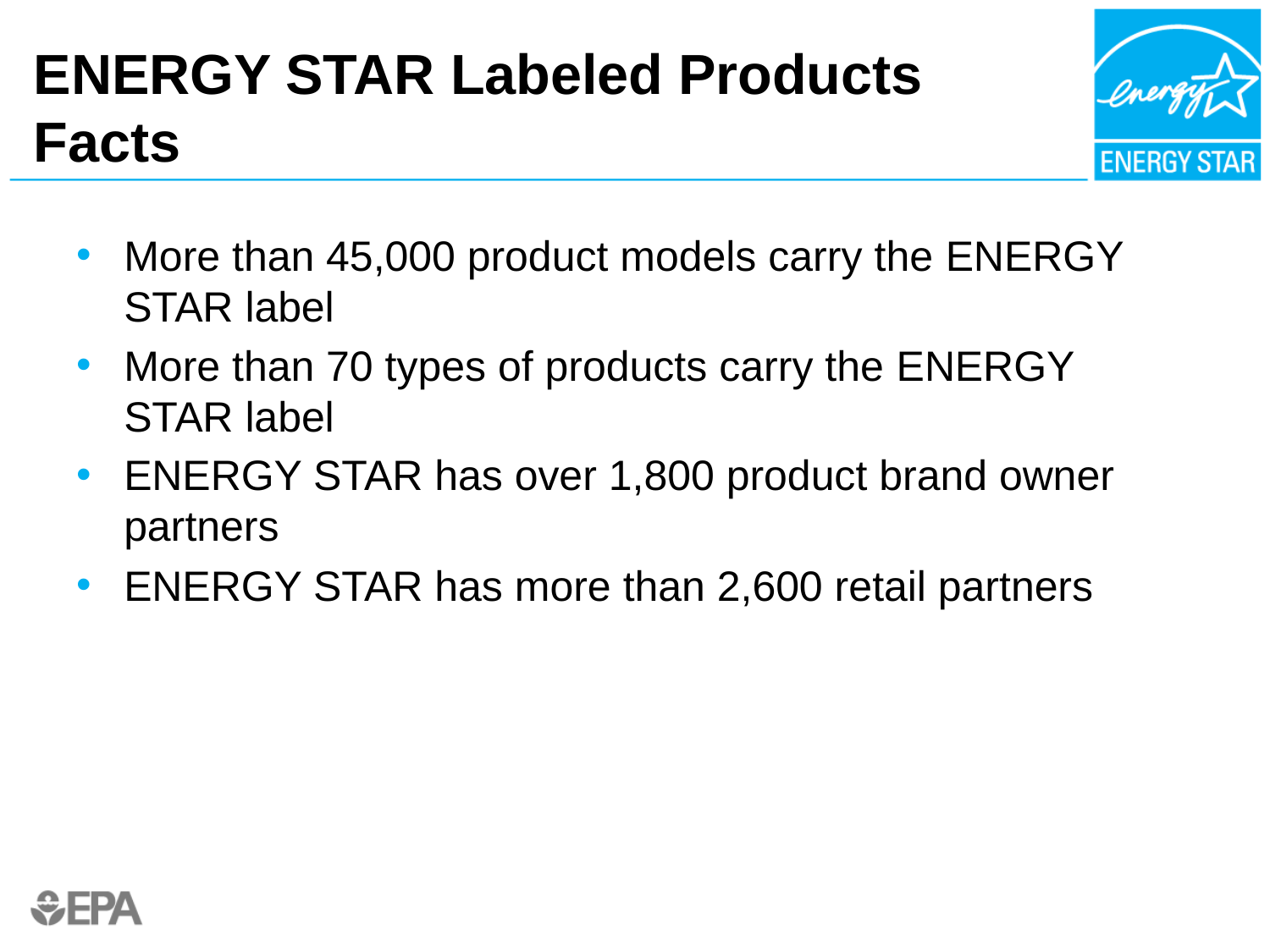

# ENERGY STAR Labeled Products Facts
More than 45,000 product models carry the ENERGY STAR label
More than 70 types of products carry the ENERGY STAR label
ENERGY STAR has over 1,800 product brand owner partners
ENERGY STAR has more than 2,600 retail partners